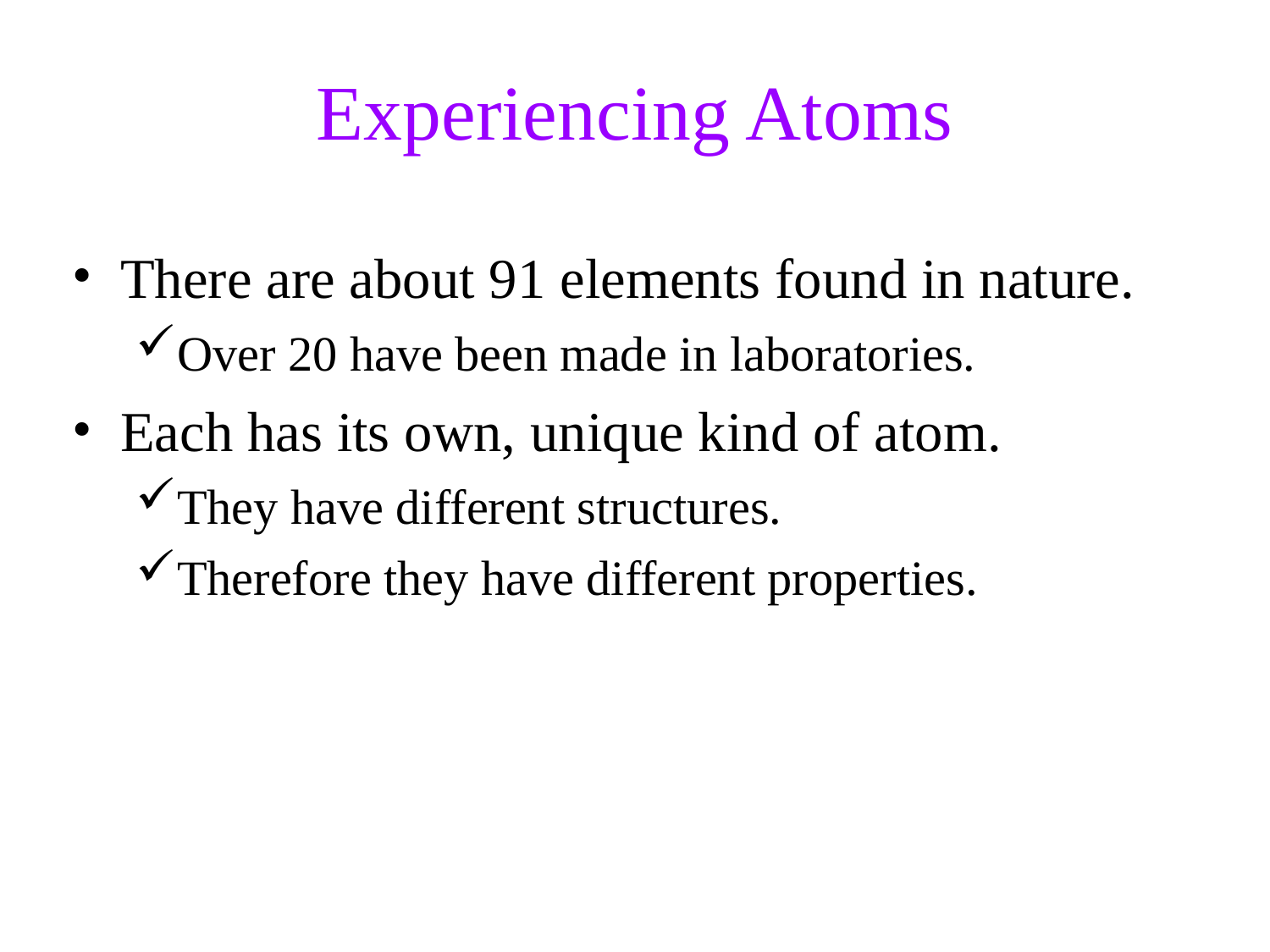

Experiencing Atoms
There are about 91 elements found in nature.
Over 20 have been made in laboratories.
Each has its own, unique kind of atom.
They have different structures.
Therefore they have different properties.